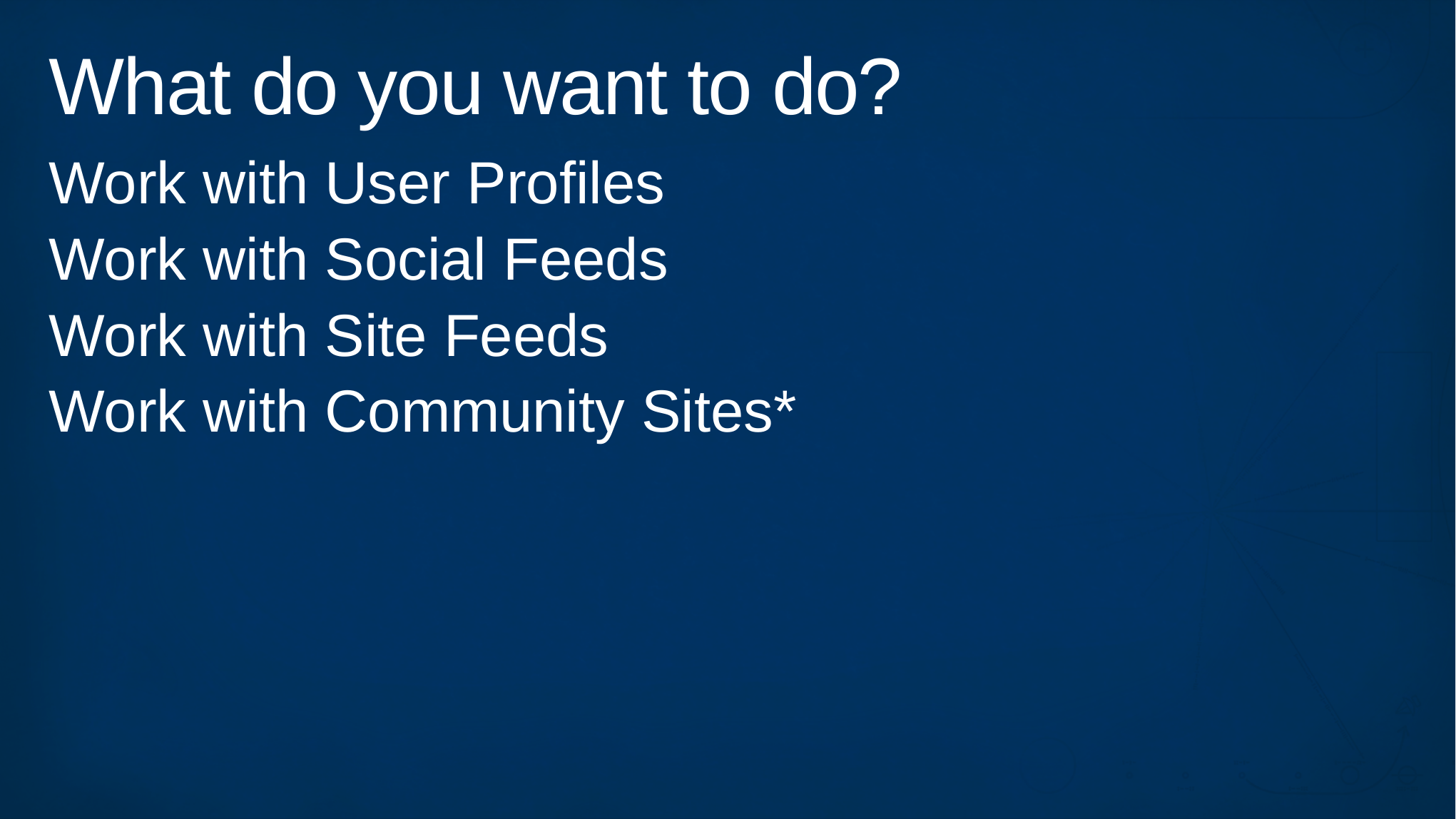

# What do you want to do?
Work with User Profiles
Work with Social Feeds
Work with Site Feeds
Work with Community Sites*